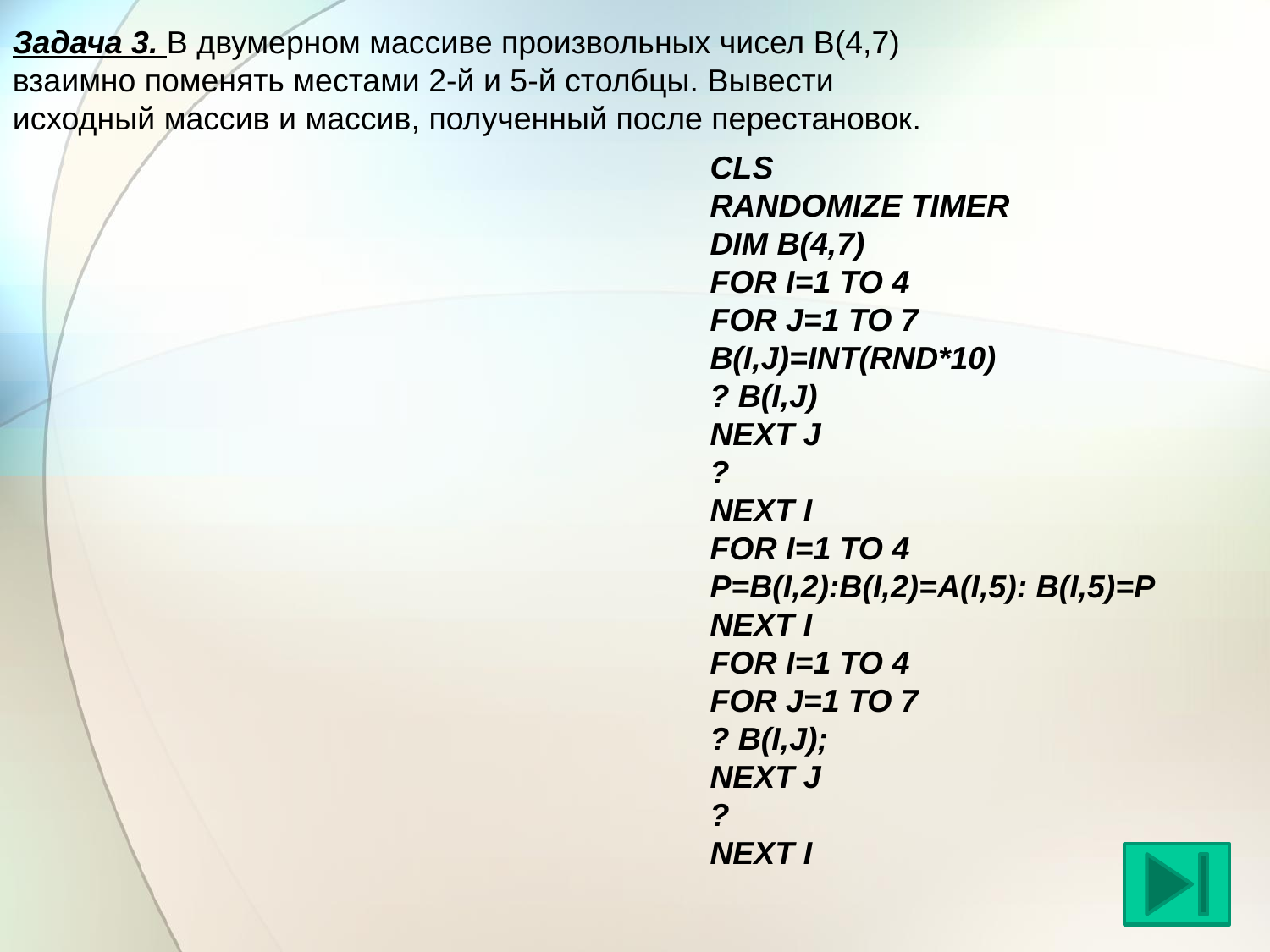

Задача 3. В двумерном массиве произвольных чисел В(4,7) взаимно поменять местами 2-й и 5-й столбцы. Вывести исходный массив и массив, полученный после перестановок.
CLS
RANDOMIZE TIMER
DIM B(4,7)
FOR I=1 TO 4
FOR J=1 TO 7
B(I,J)=INT(RND*10)
? B(I,J)
NEXT J
?
NEXT I
FOR I=1 TO 4
P=B(I,2):B(I,2)=A(I,5): B(I,5)=P
NEXT I
FOR I=1 TO 4
FOR J=1 TO 7
? B(I,J);
NEXT J
?
NEXT I